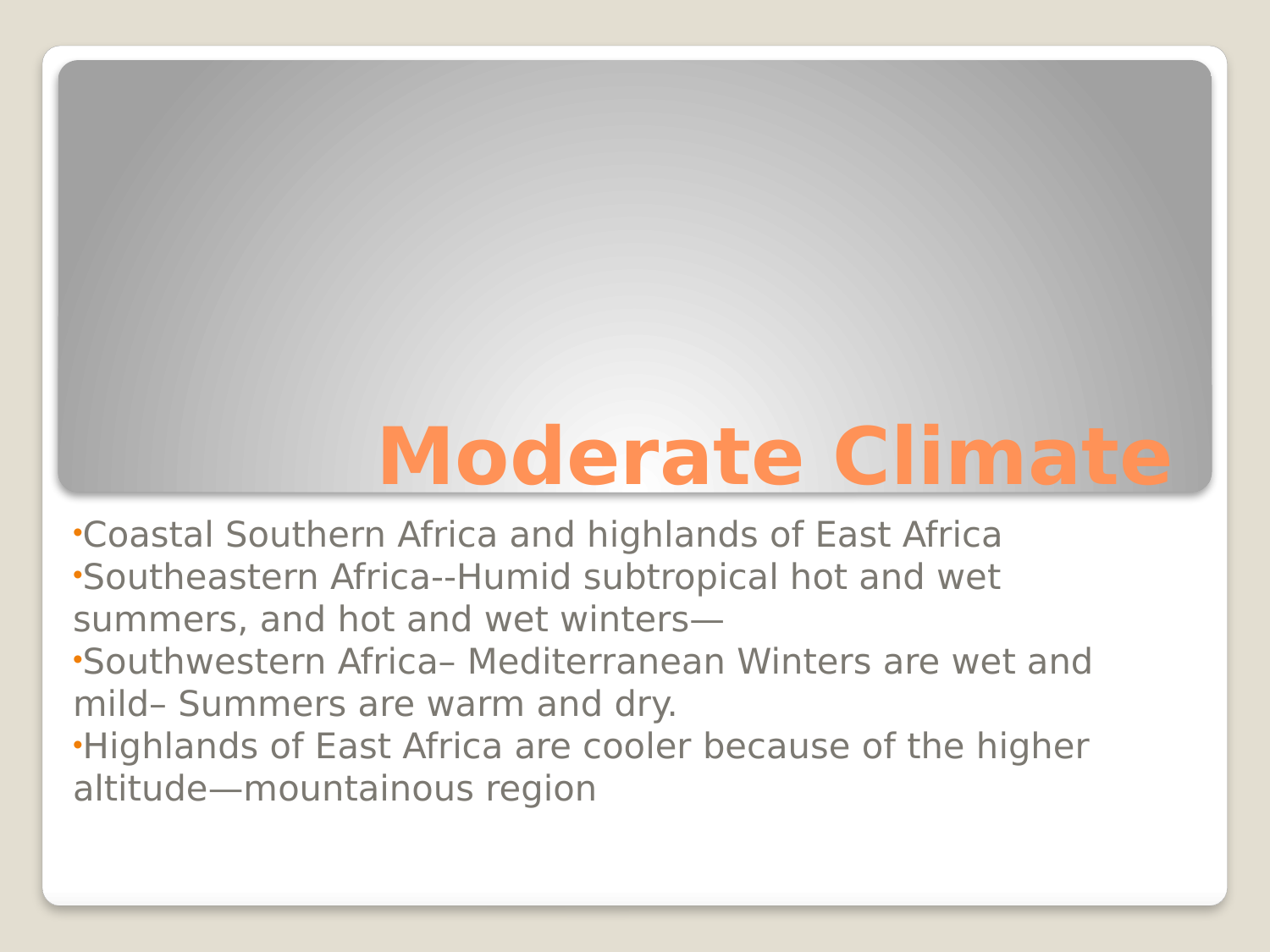

# Moderate Climate
Coastal Southern Africa and highlands of East Africa
Southeastern Africa--Humid subtropical hot and wet summers, and hot and wet winters—
Southwestern Africa– Mediterranean Winters are wet and mild– Summers are warm and dry.
Highlands of East Africa are cooler because of the higher altitude—mountainous region